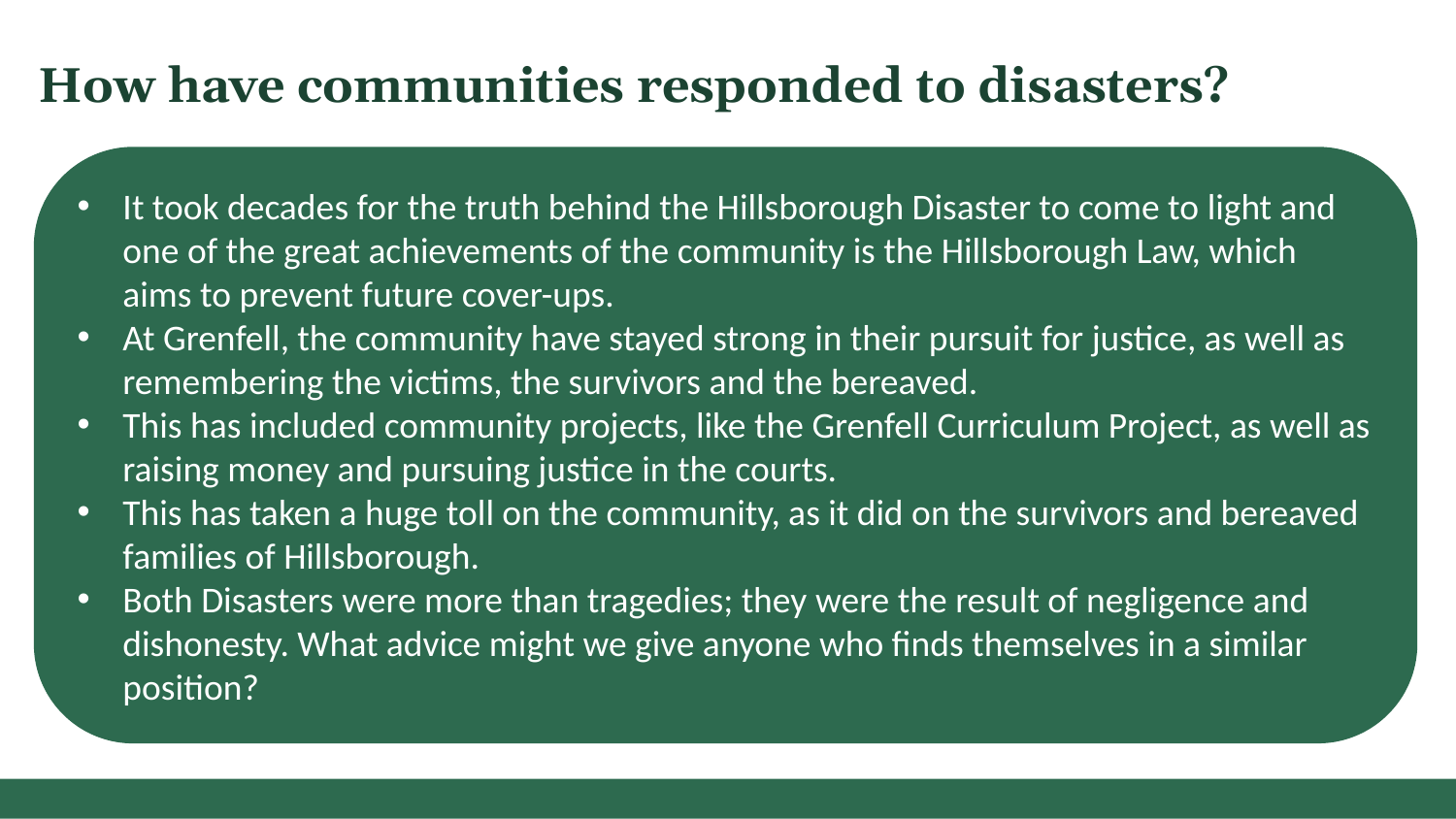

How have communities responded to disasters?
It took decades for the truth behind the Hillsborough Disaster to come to light and one of the great achievements of the community is the Hillsborough Law, which aims to prevent future cover-ups.
At Grenfell, the community have stayed strong in their pursuit for justice, as well as remembering the victims, the survivors and the bereaved.
This has included community projects, like the Grenfell Curriculum Project, as well as raising money and pursuing justice in the courts.
This has taken a huge toll on the community, as it did on the survivors and bereaved families of Hillsborough.
Both Disasters were more than tragedies; they were the result of negligence and dishonesty. What advice might we give anyone who finds themselves in a similar position?